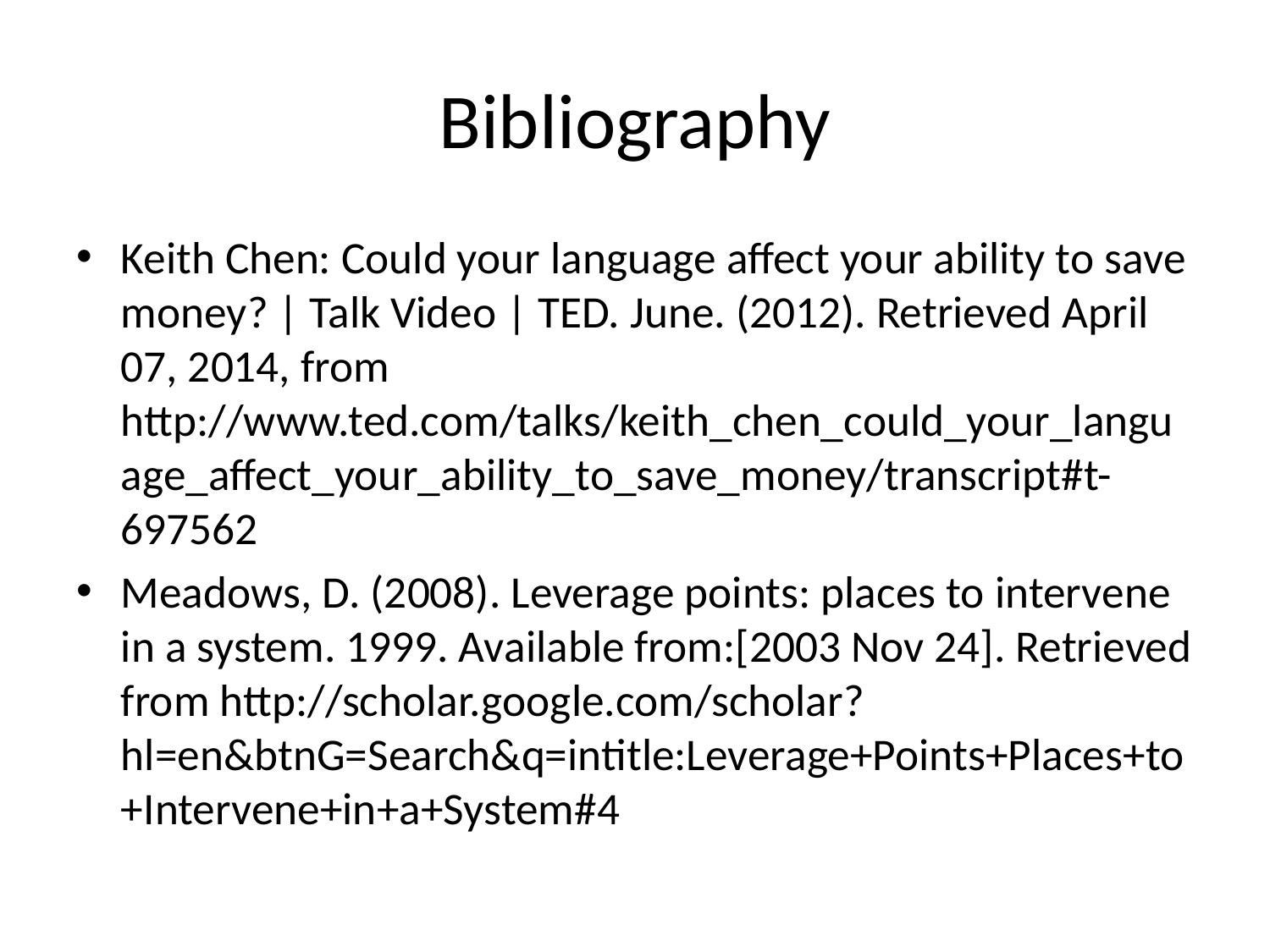

# Bibliography
Keith Chen: Could your language affect your ability to save money? | Talk Video | TED. June. (2012). Retrieved April 07, 2014, from http://www.ted.com/talks/keith_chen_could_your_language_affect_your_ability_to_save_money/transcript#t-697562
Meadows, D. (2008). Leverage points: places to intervene in a system. 1999. Available from:[2003 Nov 24]. Retrieved from http://scholar.google.com/scholar?hl=en&btnG=Search&q=intitle:Leverage+Points+Places+to+Intervene+in+a+System#4